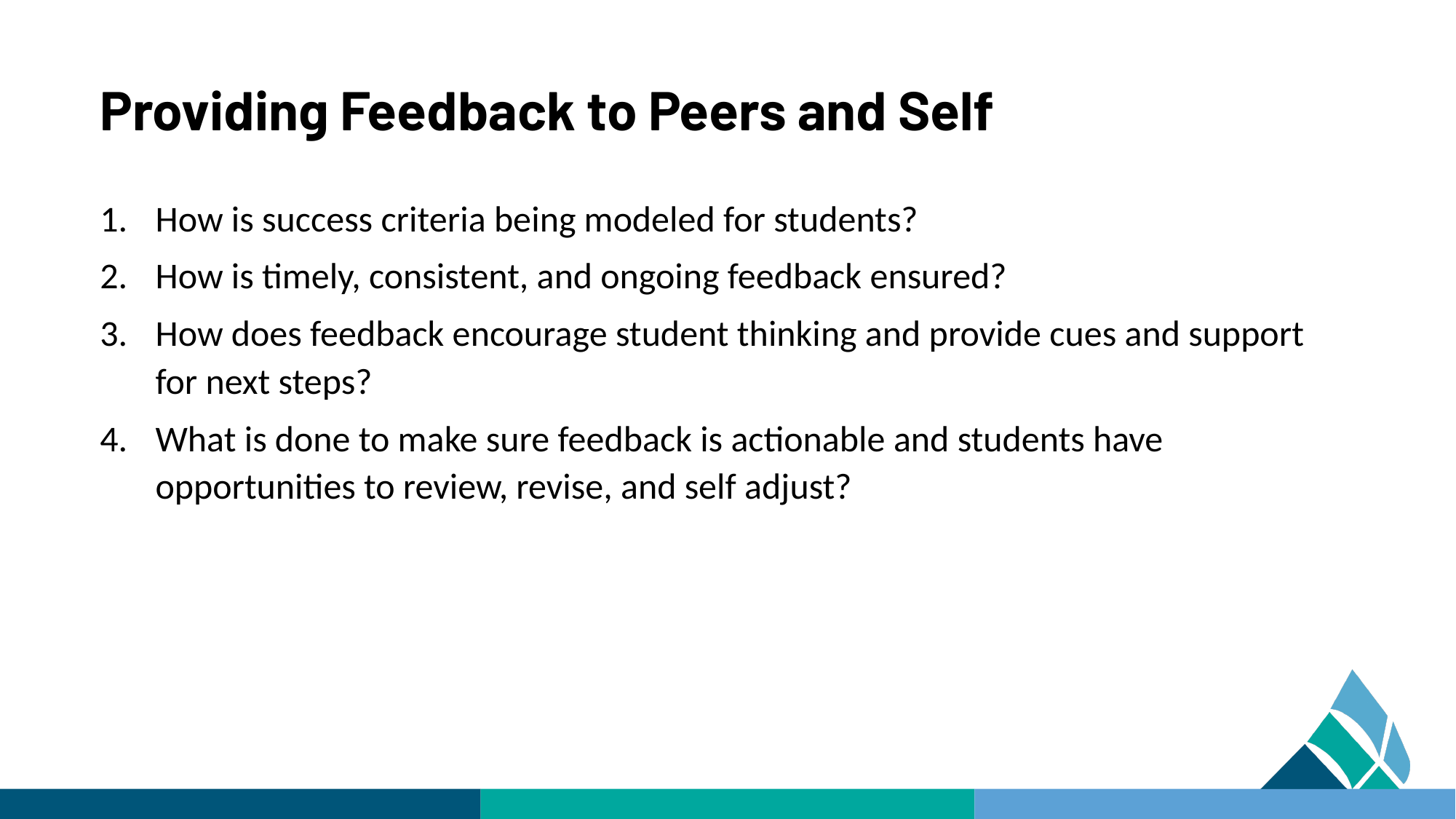

# Providing Feedback to Peers and Self
How is success criteria being modeled for students?
How is timely, consistent, and ongoing feedback ensured?
How does feedback encourage student thinking and provide cues and support for next steps?
What is done to make sure feedback is actionable and students have opportunities to review, revise, and self adjust?